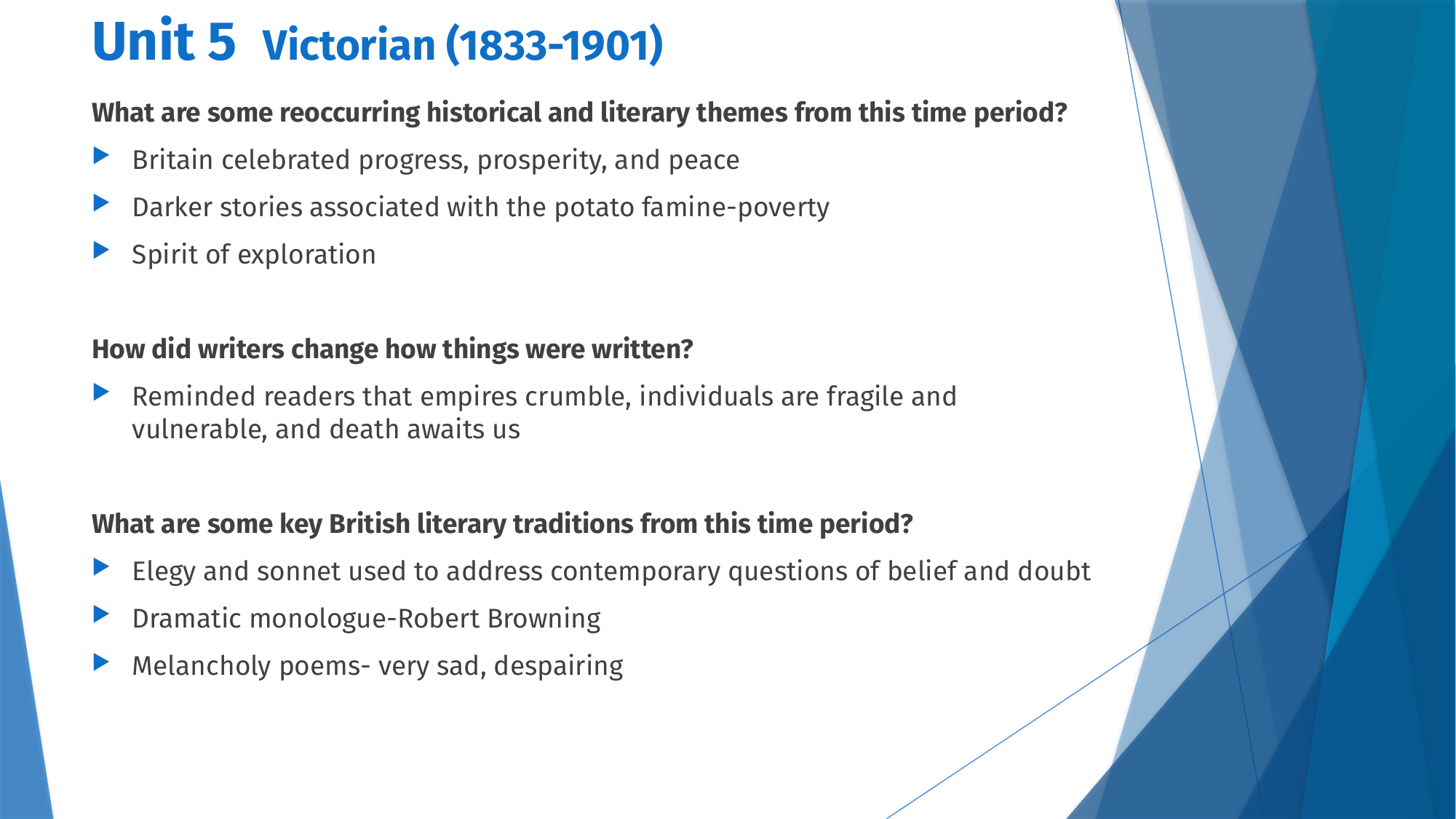

# Unit 5  Victorian (1833-1901)
What are some reoccurring historical and literary themes from this time period?
Britain celebrated progress, prosperity, and peace
Darker stories associated with the potato famine-poverty
Spirit of exploration

How did writers change how things were written?
Reminded readers that empires crumble, individuals are fragile and vulnerable, and death awaits us

What are some key British literary traditions from this time period?
Elegy and sonnet used to address contemporary questions of belief and doubt
Dramatic monologue-Robert Browning
Melancholy poems- very sad, despairing